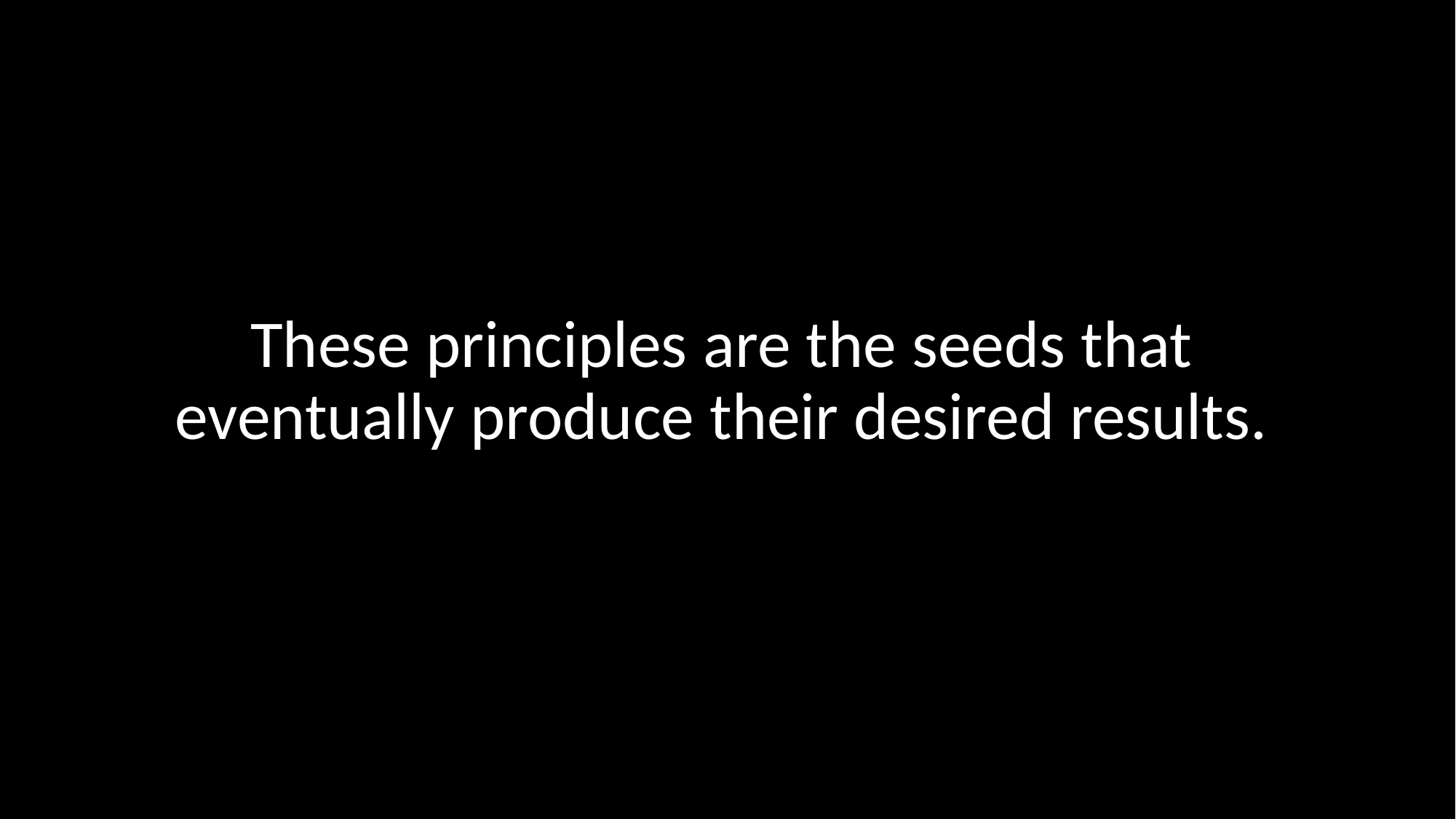

These principles are the seeds that eventually produce their desired results.